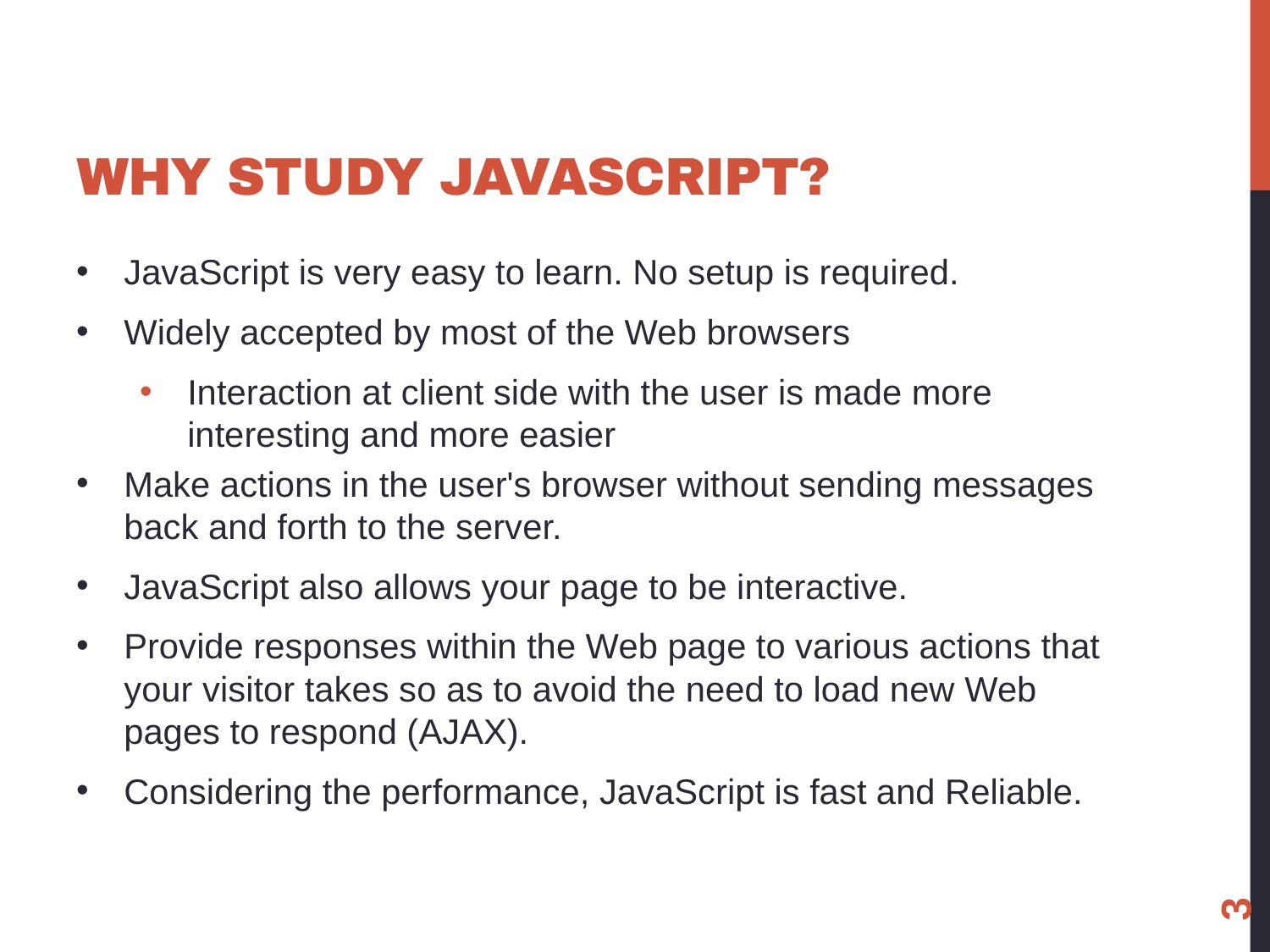

# Why Study JavaScript?
JavaScript is very easy to learn. No setup is required.
Widely accepted by most of the Web browsers
Interaction at client side with the user is made more interesting and more easier
Make actions in the user's browser without sending messages back and forth to the server.
JavaScript also allows your page to be interactive.
Provide responses within the Web page to various actions that your visitor takes so as to avoid the need to load new Web pages to respond (AJAX).
Considering the performance, JavaScript is fast and Reliable.

3